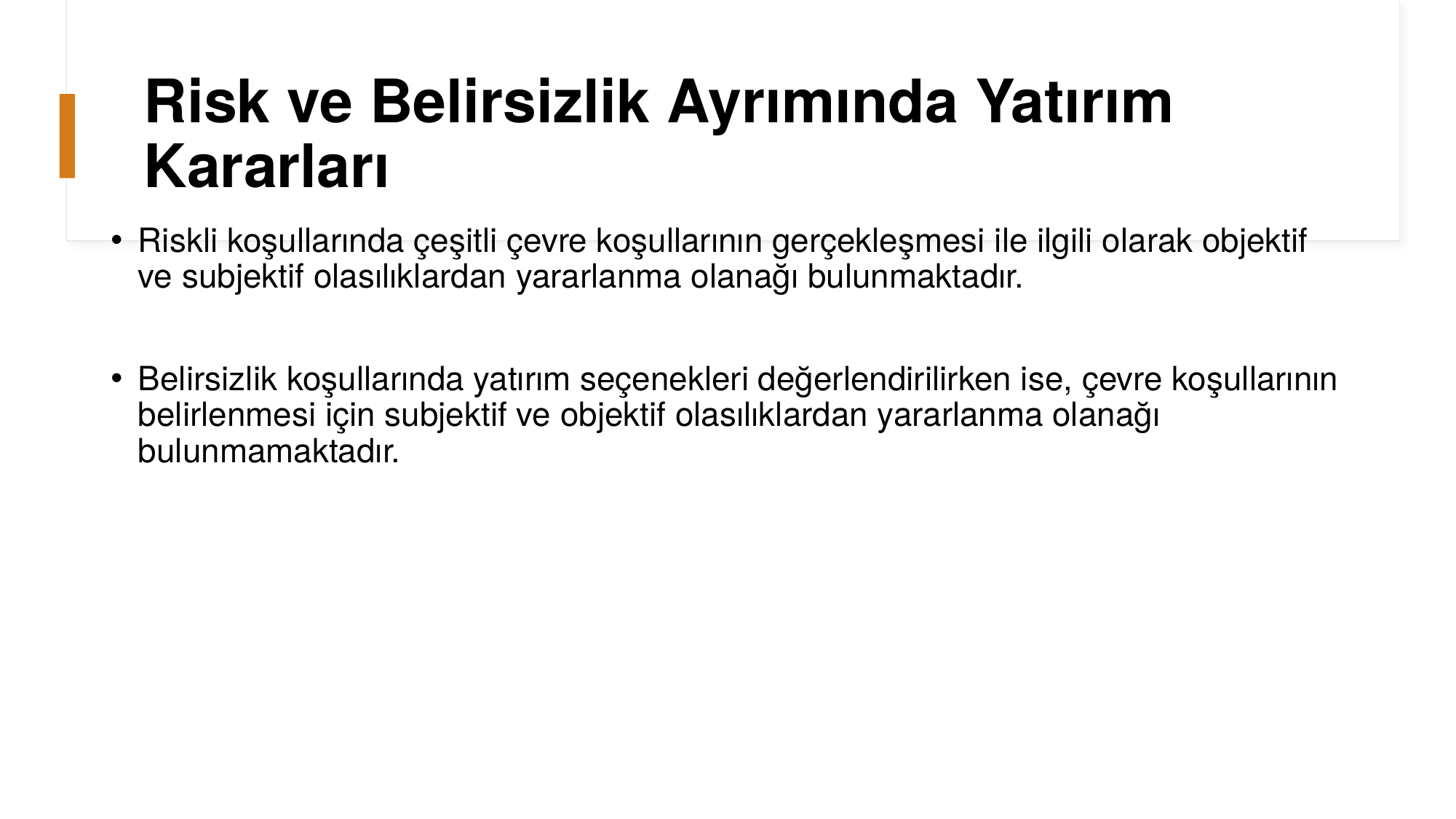

# Risk ve Belirsizlik Ayrımında Yatırım Kararları
Riskli koşullarında çeşitli çevre koşullarının gerçekleşmesi ile ilgili olarak objektif ve subjektif olasılıklardan yararlanma olanağı bulunmaktadır.

Belirsizlik koşullarında yatırım seçenekleri değerlendirilirken ise, çevre koşullarının belirlenmesi için subjektif ve objektif olasılıklardan yararlanma olanağı bulunmamaktadır.